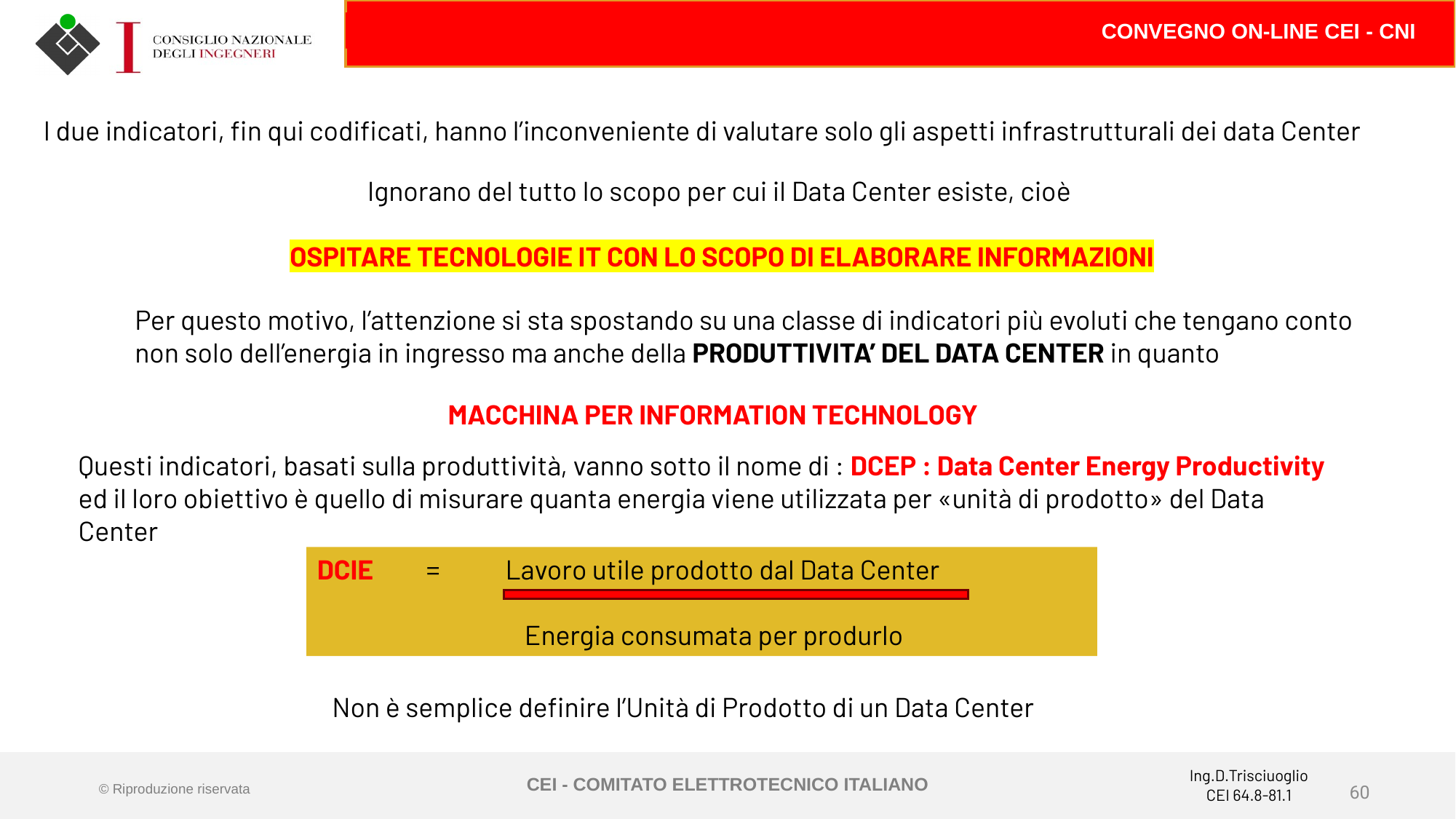

I due indicatori, fin qui codificati, hanno l’inconveniente di valutare solo gli aspetti infrastrutturali dei data Center
Ignorano del tutto lo scopo per cui il Data Center esiste, cioè

OSPITARE TECNOLOGIE IT CON LO SCOPO DI ELABORARE INFORMAZIONI
Per questo motivo, l’attenzione si sta spostando su una classe di indicatori più evoluti che tengano conto
non solo dell’energia in ingresso ma anche della PRODUTTIVITA’ DEL DATA CENTER in quanto
MACCHINA PER INFORMATION TECHNOLOGY
Questi indicatori, basati sulla produttività, vanno sotto il nome di : DCEP : Data Center Energy Productivity
ed il loro obiettivo è quello di misurare quanta energia viene utilizzata per «unità di prodotto» del Data Center
DCIE	=            Lavoro utile prodotto dal Data Center

                                      Energia consumata per produrlo

Non è semplice definire l’Unità di Prodotto di un Data Center
Ing.D.Trisciuoglio
CEI 64.8-81.1